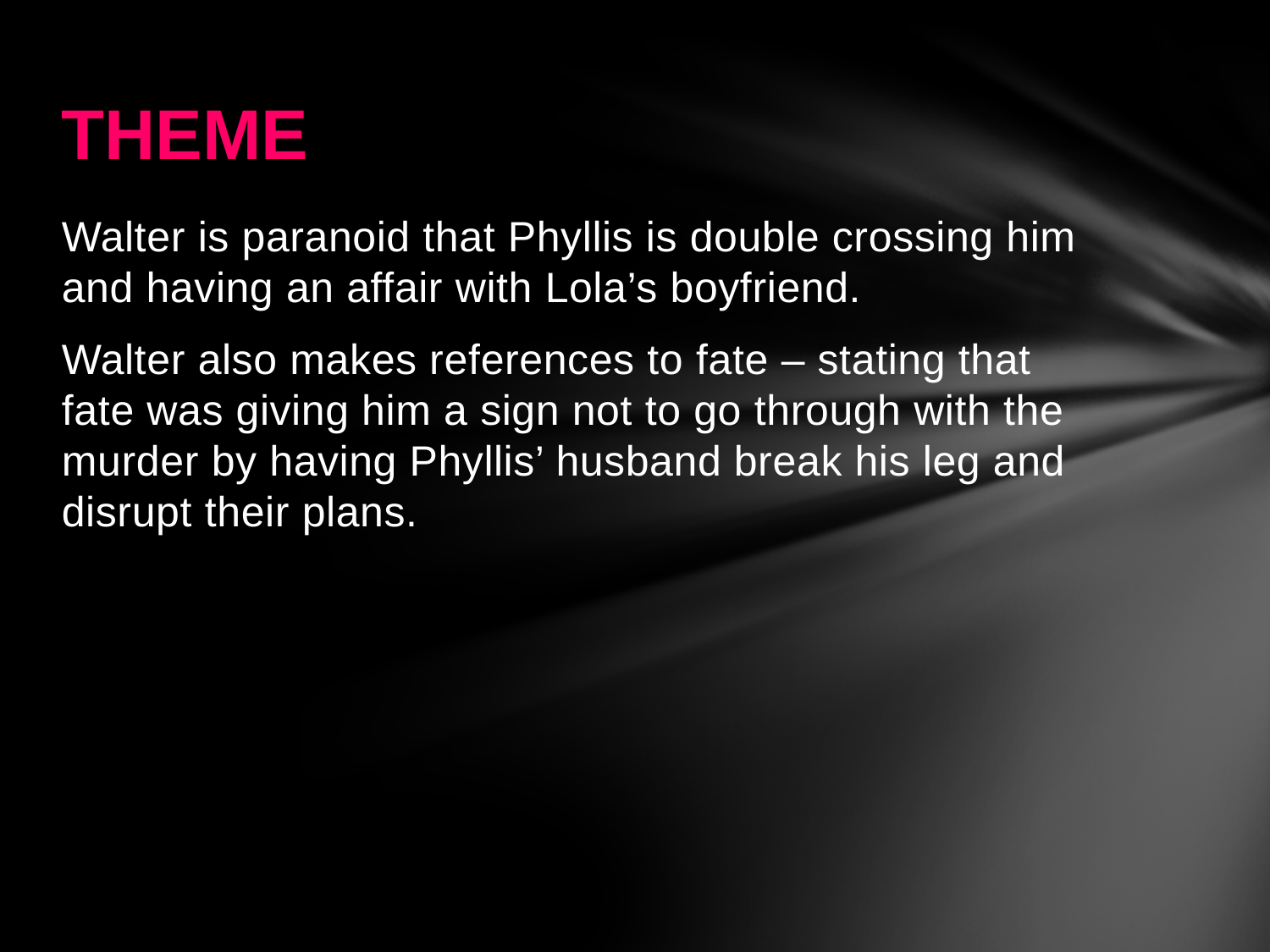

# THEME
Walter is paranoid that Phyllis is double crossing him and having an affair with Lola’s boyfriend.
Walter also makes references to fate – stating that fate was giving him a sign not to go through with the murder by having Phyllis’ husband break his leg and disrupt their plans.